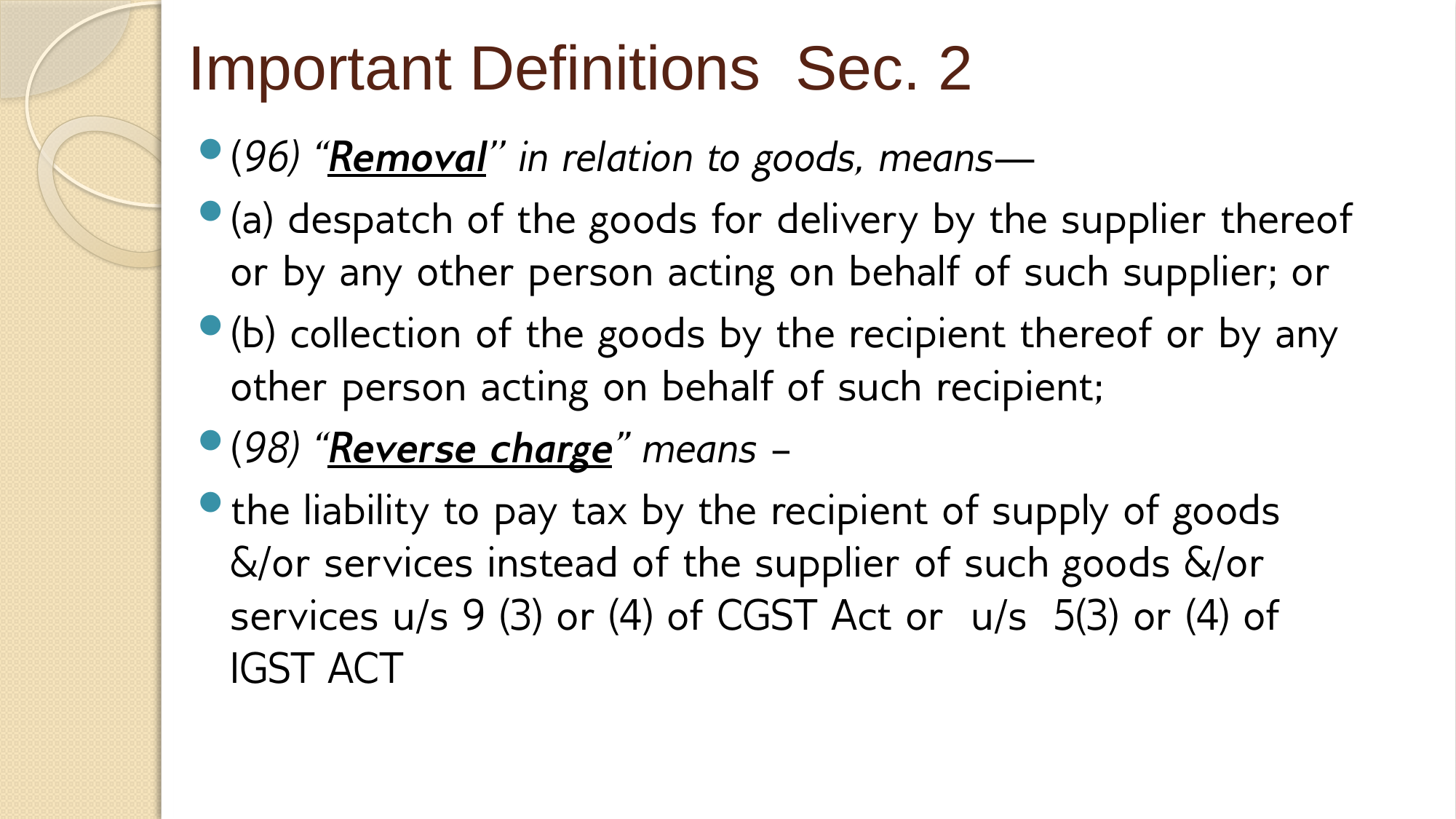

# Important Definitions  Sec. 2
(96) “Removal’’ in relation to goods, means—
(a) despatch of the goods for delivery by the supplier thereof or by any other person acting on behalf of such supplier; or
(b) collection of the goods by the recipient thereof or by any other person acting on behalf of such recipient;
(98) “Reverse charge” means –
the liability to pay tax by the recipient of supply of goods &/or services instead of the supplier of such goods &/or services u/s 9 (3) or (4) of CGST Act or  u/s  5(3) or (4) of IGST ACT